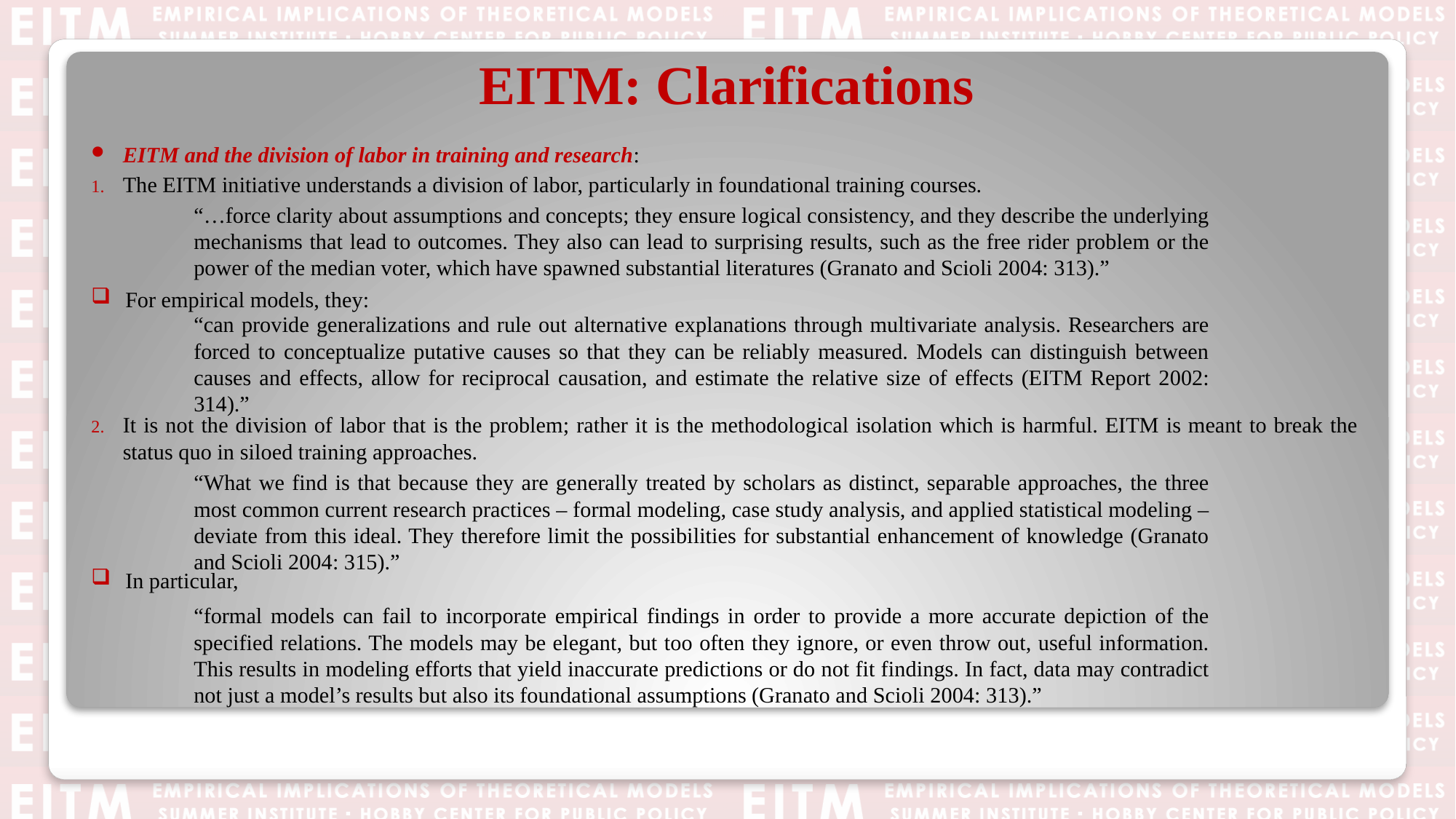

# EITM: Clarifications
EITM and the division of labor in training and research:
The EITM initiative understands a division of labor, particularly in foundational training courses.

For empirical models, they:

It is not the division of labor that is the problem; rather it is the methodological isolation which is harmful. EITM is meant to break the status quo in siloed training approaches.

In particular,

“…force clarity about assumptions and concepts; they ensure logical consistency, and they describe the underlying mechanisms that lead to outcomes. They also can lead to surprising results, such as the free rider problem or the power of the median voter, which have spawned substantial literatures (Granato and Scioli 2004: 313).”
“can provide generalizations and rule out alternative explanations through multivariate analysis. Researchers are forced to conceptualize putative causes so that they can be reliably measured. Models can distinguish between causes and effects, allow for reciprocal causation, and estimate the relative size of effects (EITM Report 2002: 314).”
“What we find is that because they are generally treated by scholars as distinct, separable approaches, the three most common current research practices – formal modeling, case study analysis, and applied statistical modeling – deviate from this ideal. They therefore limit the possibilities for substantial enhancement of knowledge (Granato and Scioli 2004: 315).”
“formal models can fail to incorporate empirical findings in order to provide a more accurate depiction of the specified relations. The models may be elegant, but too often they ignore, or even throw out, useful information. This results in modeling efforts that yield inaccurate predictions or do not fit findings. In fact, data may contradict not just a model’s results but also its foundational assumptions (Granato and Scioli 2004: 313).”